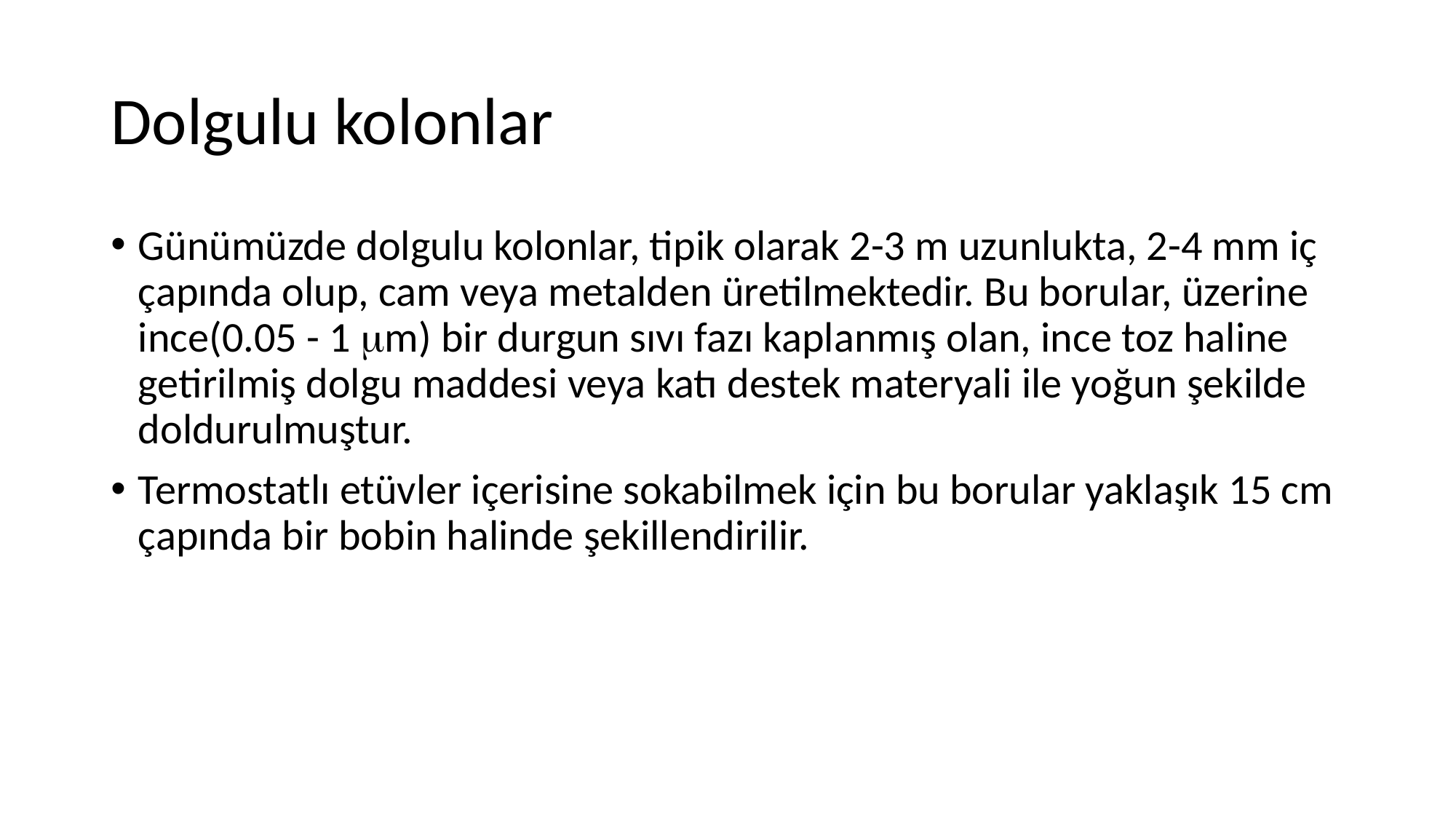

# Dolgulu kolonlar
Günümüzde dolgulu kolonlar, tipik olarak 2-3 m uzunlukta, 2-4 mm iç çapında olup, cam veya metalden üretilmektedir. Bu borular, üzerine ince(0.05 - 1 μm) bir durgun sıvı fazı kaplanmış olan, ince toz haline getirilmiş dolgu maddesi veya katı destek materyali ile yoğun şekilde doldurulmuştur.
Termostatlı etüvler içerisine sokabilmek için bu borular yaklaşık 15 cm çapında bir bobin halinde şekillendirilir.